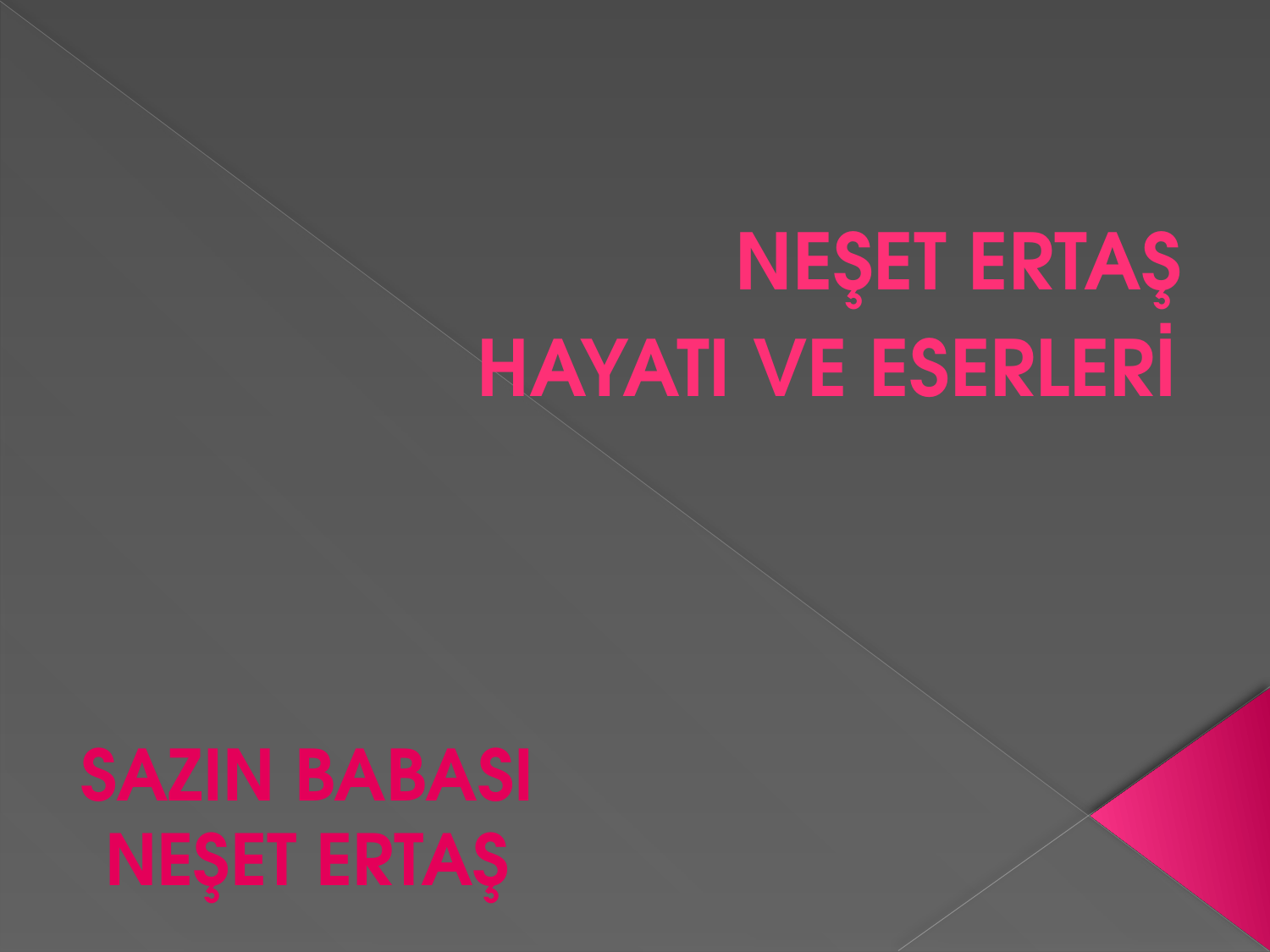

# NEŞET ERTAŞ
 HAYATI VE ESERLERİ
SAZIN BABASI NEŞET ERTAŞ